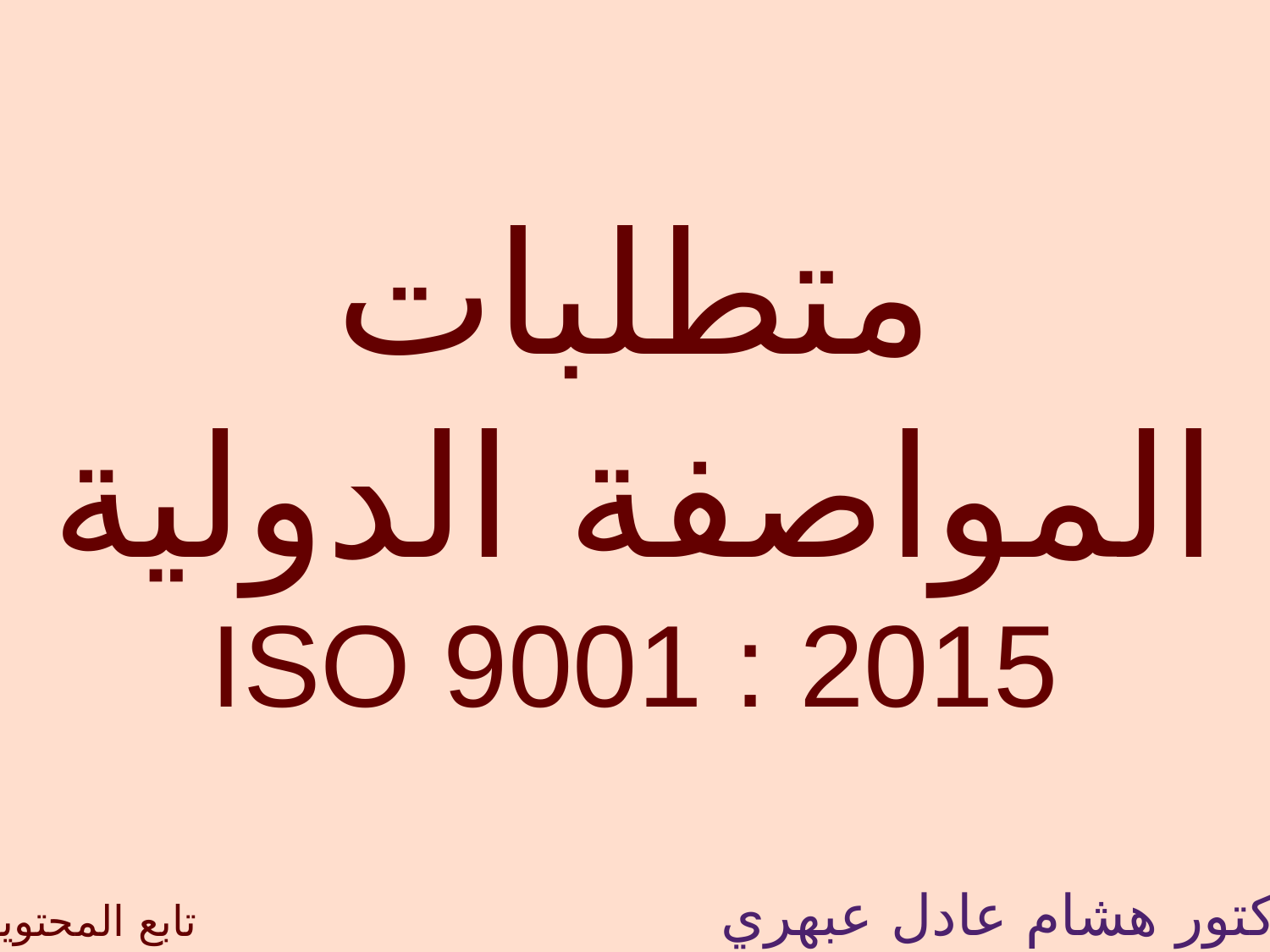

متطلبات
المواصفة الدولية
ISO 9001 : 2015
الدكتور هشام عادل عبهري
 تابع المحتويات